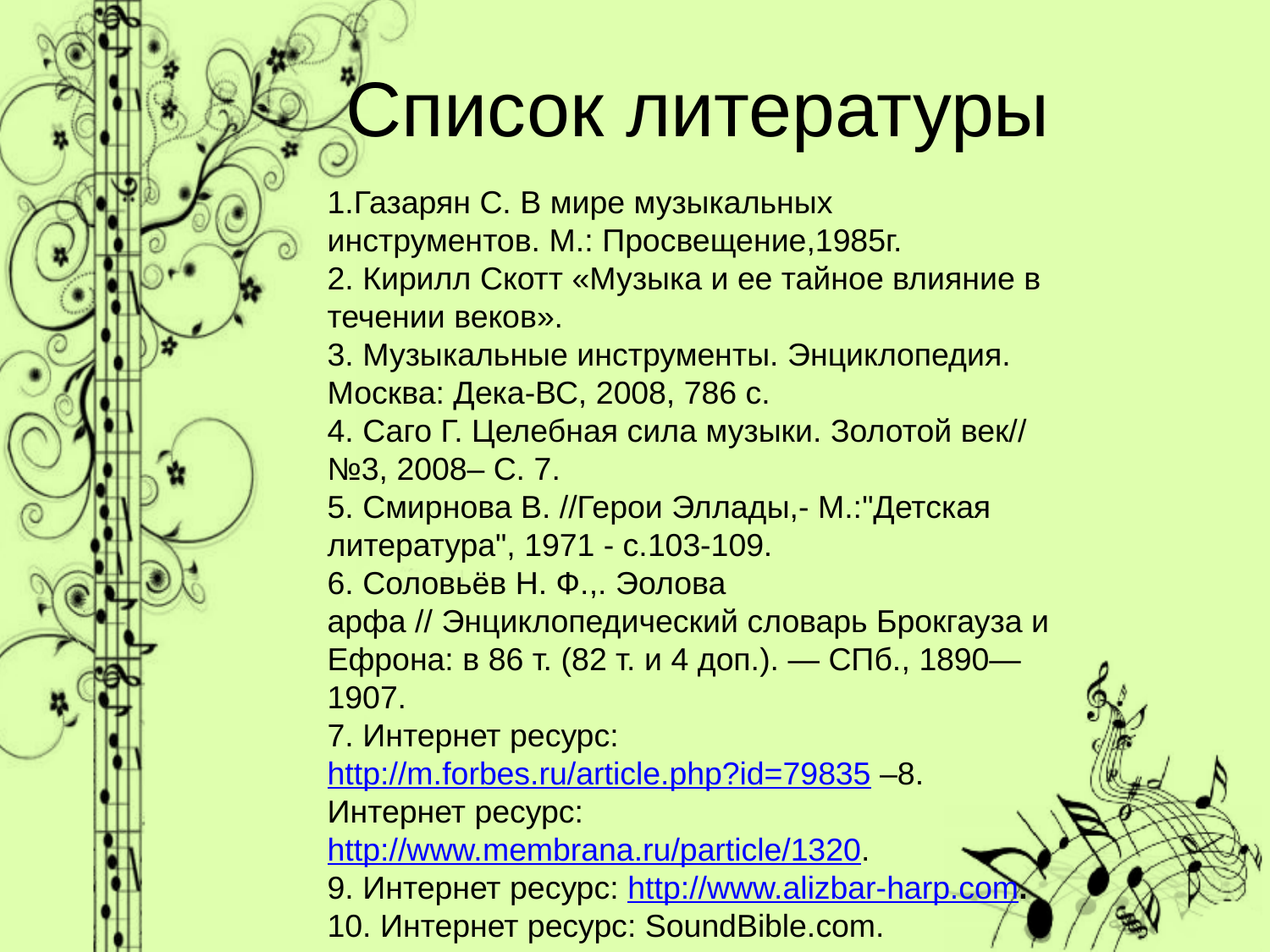

# Список литературы
1.Газарян С. В мире музыкальных инструментов. М.: Просвещение,1985г.
2. Кирилл Скотт «Музыка и ее тайное влияние в течении веков».
3. Музыкальные инструменты. Энциклопедия. Москва: Дека-ВС, 2008, 786 с.
4. Саго Г. Целебная сила музыки. Золотой век// №3, 2008– С. 7.
5. Смирнова В. //Герои Эллады,- М.:"Детская литература", 1971 - c.103-109.
6. Соловьёв Н. Ф.,. Эолова арфа // Энциклопедический словарь Брокгауза и Ефрона: в 86 т. (82 т. и 4 доп.). — СПб., 1890—1907.
7. Интернет ресурс: http://m.forbes.ru/article.php?id=79835 –8. Интернет ресурс: http://www.membrana.ru/particle/1320.
9. Интернет ресурс: http://www.alizbar-harp.com.
10. Интернет ресурс: SoundBible.com.